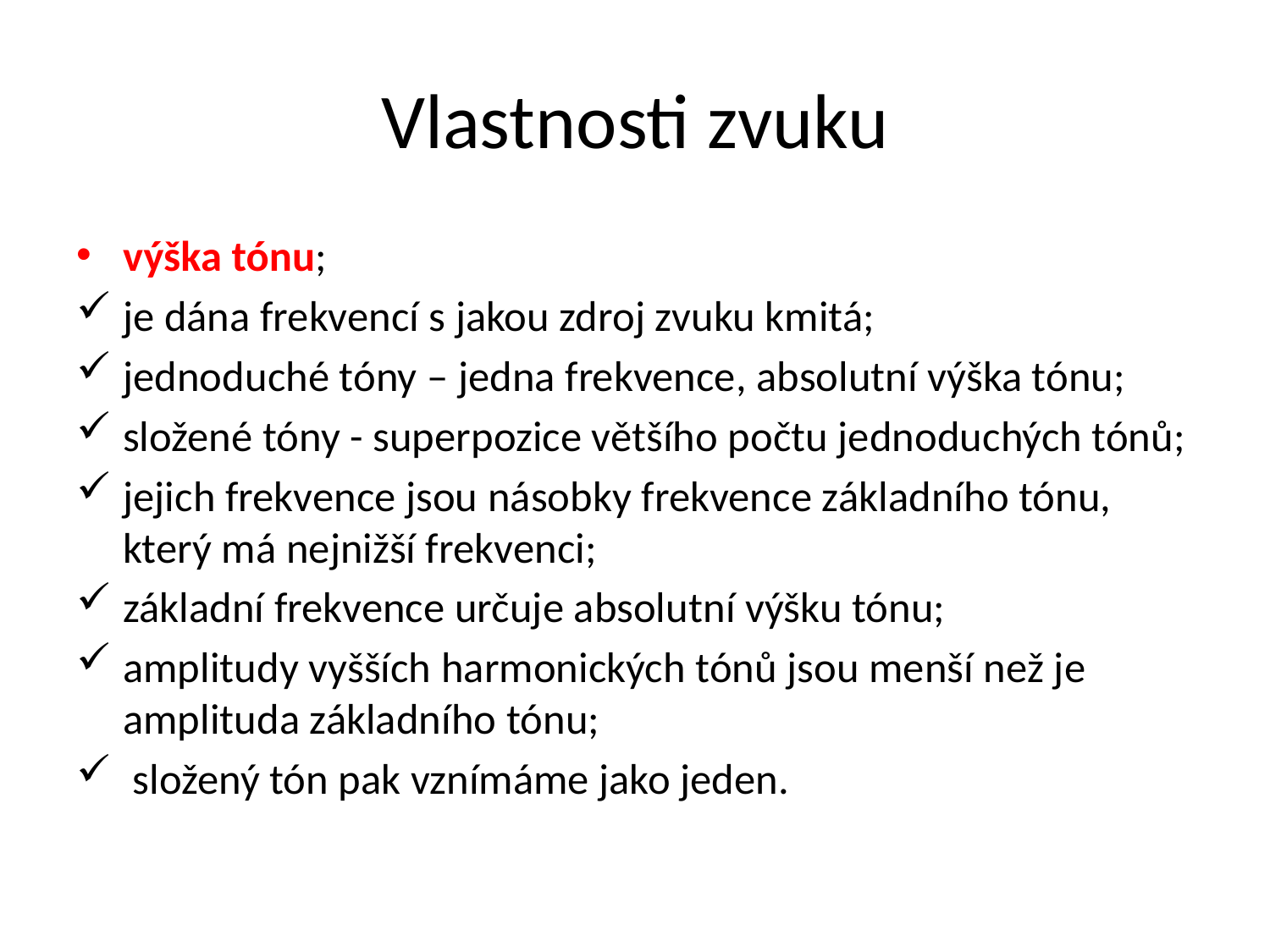

# Vlastnosti zvuku
výška tónu;
je dána frekvencí s jakou zdroj zvuku kmitá;
jednoduché tóny – jedna frekvence, absolutní výška tónu;
složené tóny - superpozice většího počtu jednoduchých tónů;
jejich frekvence jsou násobky frekvence základního tónu, který má nejnižší frekvenci;
základní frekvence určuje absolutní výšku tónu;
amplitudy vyšších harmonických tónů jsou menší než je amplituda základního tónu;
 složený tón pak vznímáme jako jeden.